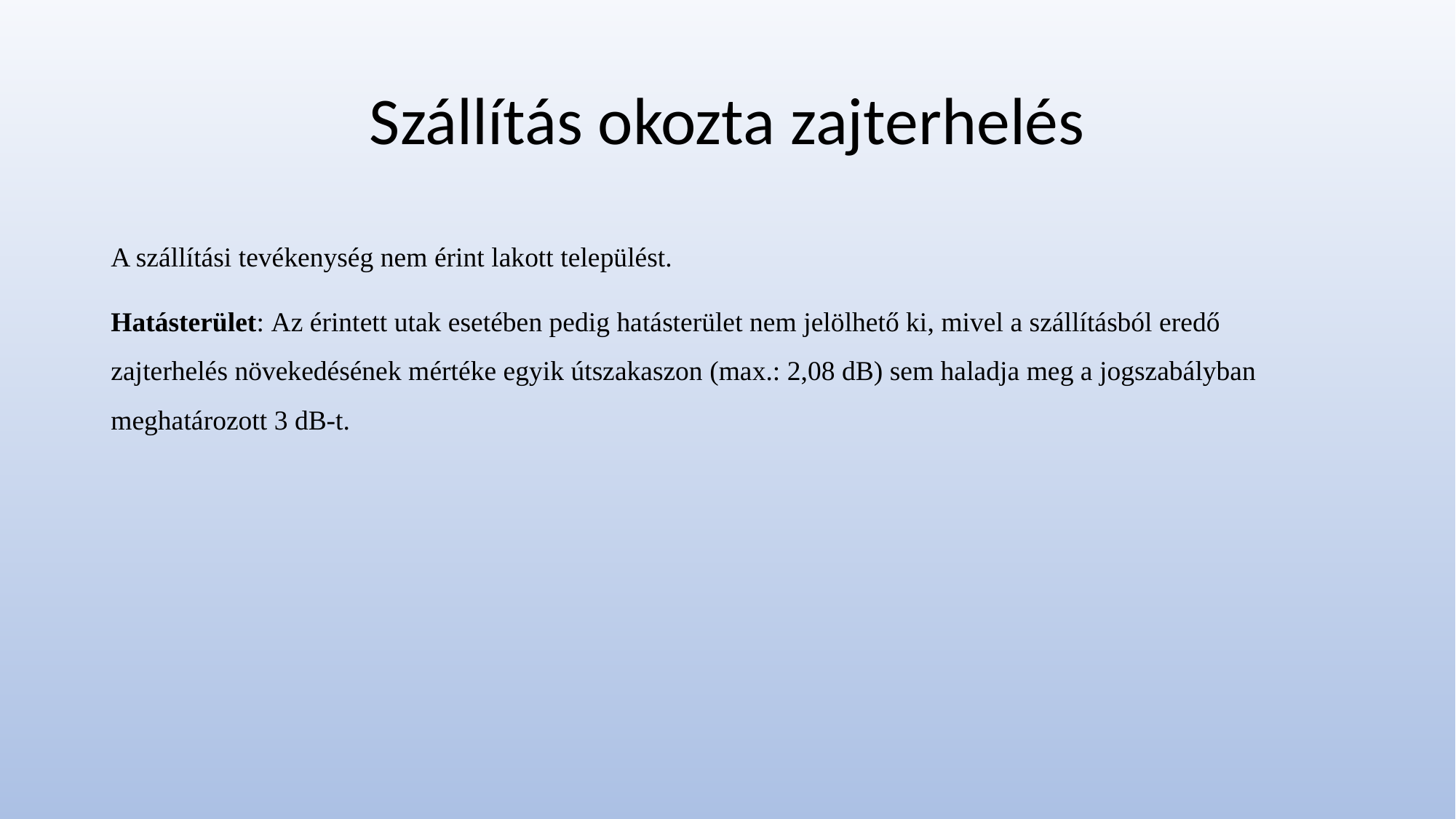

# Szállítás okozta zajterhelés
A szállítási tevékenység nem érint lakott települést.
Hatásterület: Az érintett utak esetében pedig hatásterület nem jelölhető ki, mivel a szállításból eredő zajterhelés növekedésének mértéke egyik útszakaszon (max.: 2,08 dB) sem haladja meg a jogszabályban meghatározott 3 dB-t.